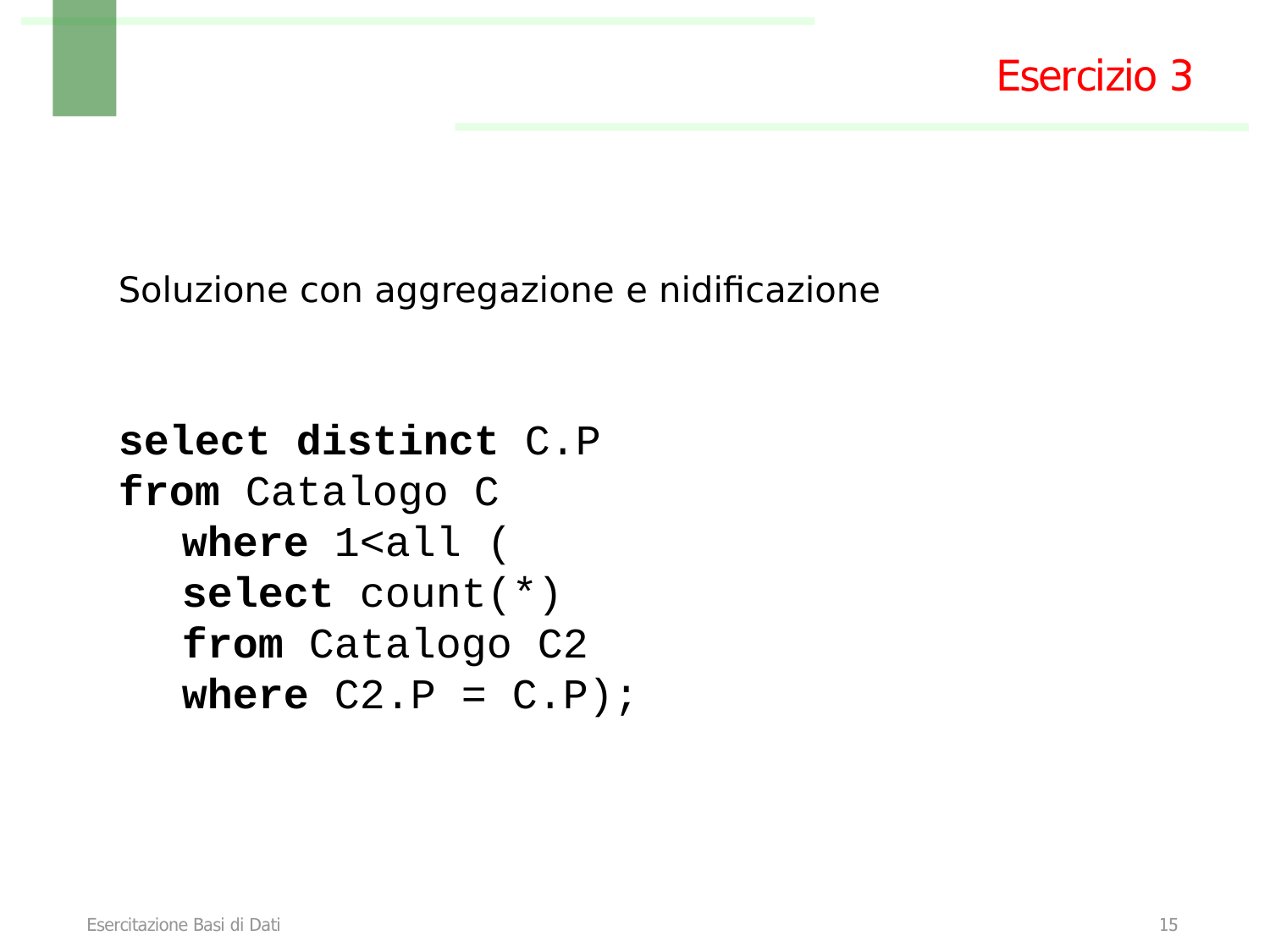

Esercizio 3
Soluzione con aggregazione e nidificazione

select distinct C.P
from Catalogo C
where 1<all (
select count(*)
from Catalogo C2
where C2.P = C.P);